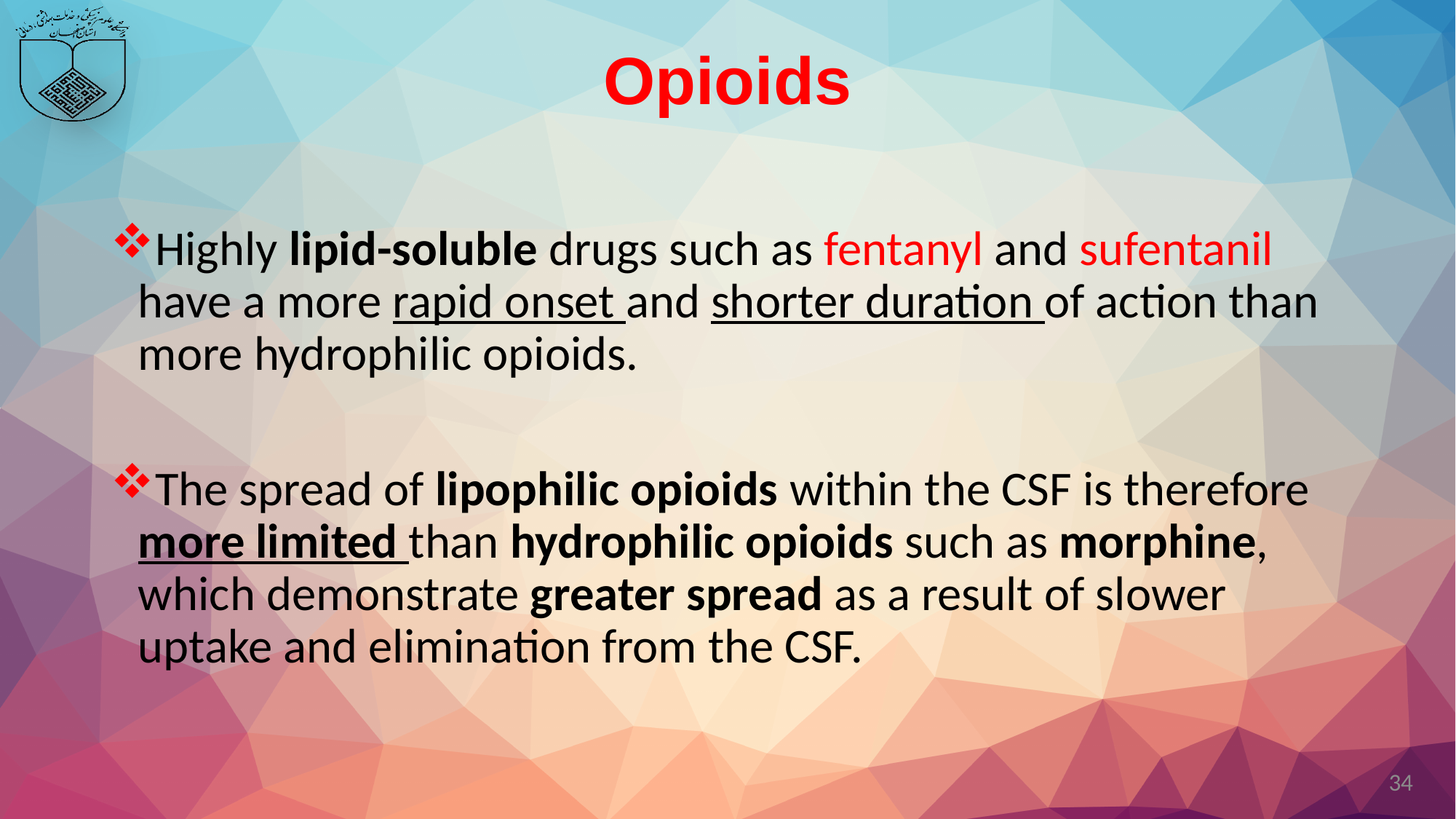

# Opioids
Highly lipid-soluble drugs such as fentanyl and sufentanil have a more rapid onset and shorter duration of action than more hydrophilic opioids.

The spread of lipophilic opioids within the CSF is therefore more limited than hydrophilic opioids such as morphine, which demonstrate greater spread as a result of slower uptake and elimination from the CSF.
34